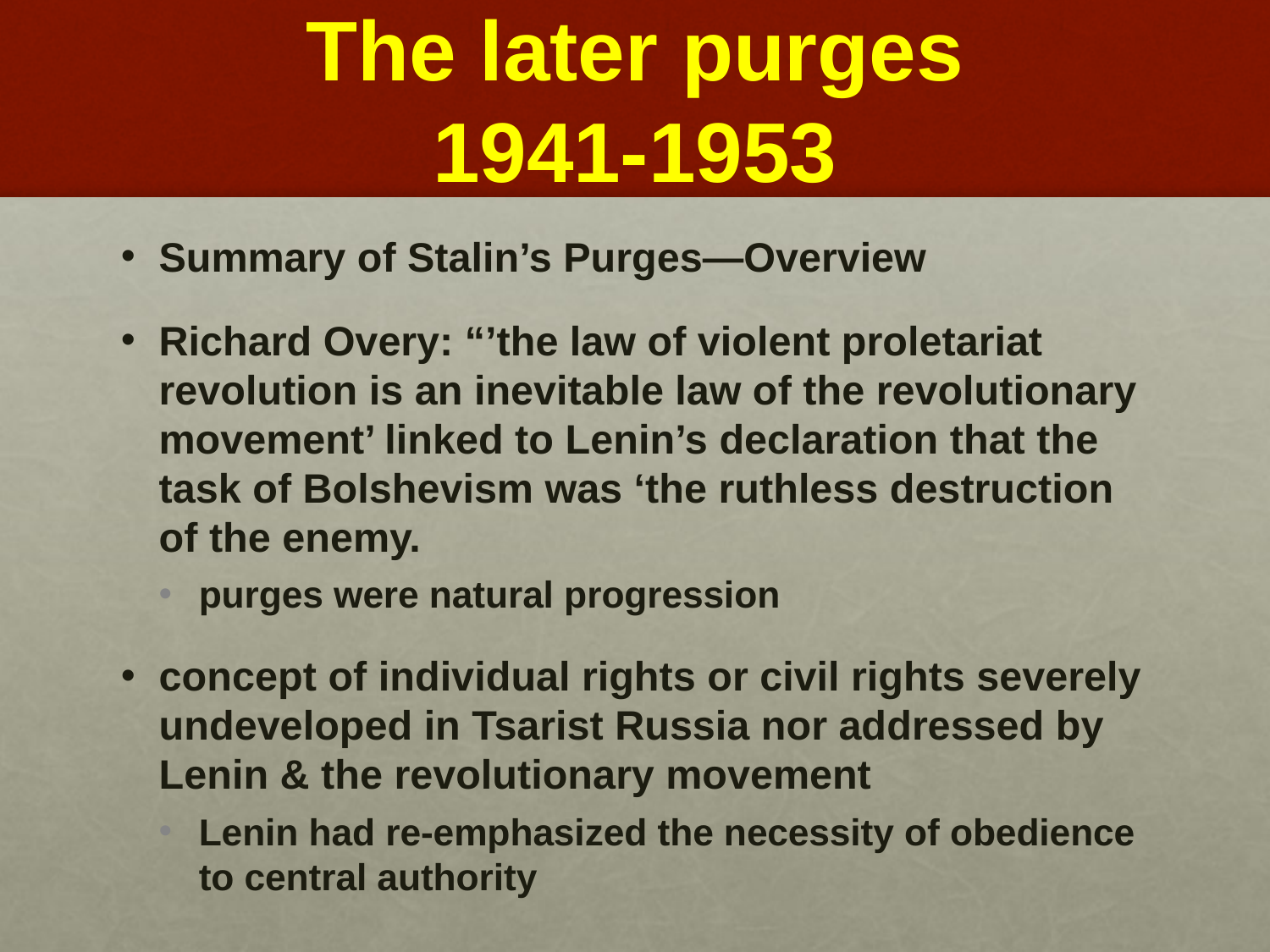

# The later purges 1941-1953
Summary of Stalin’s Purges—Overview
Richard Overy: “’the law of violent proletariat revolution is an inevitable law of the revolutionary movement’ linked to Lenin’s declaration that the task of Bolshevism was ‘the ruthless destruction of the enemy.
purges were natural progression
concept of individual rights or civil rights severely undeveloped in Tsarist Russia nor addressed by Lenin & the revolutionary movement
Lenin had re-emphasized the necessity of obedience to central authority